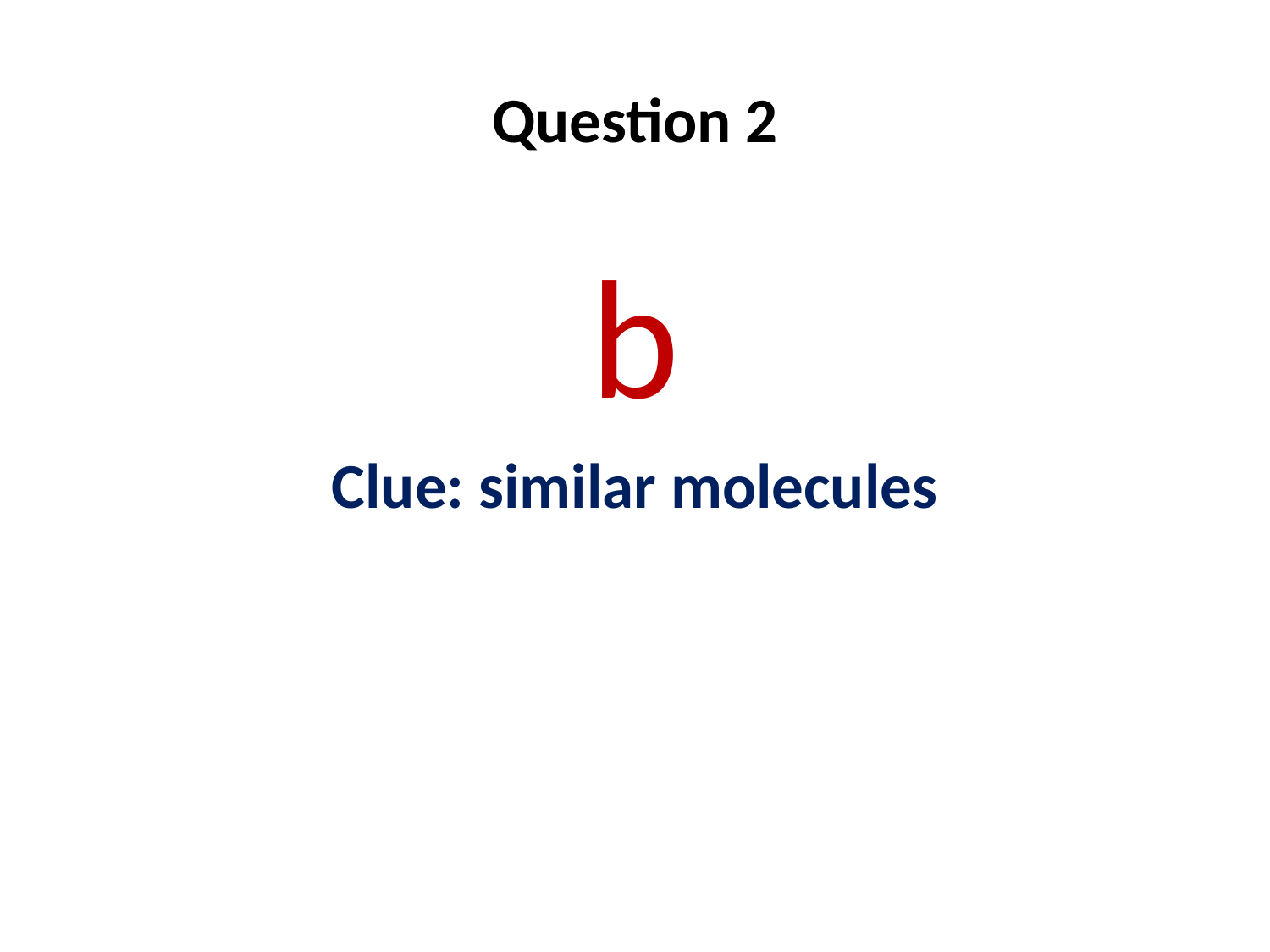

# Question 2
b
Clue: similar molecules